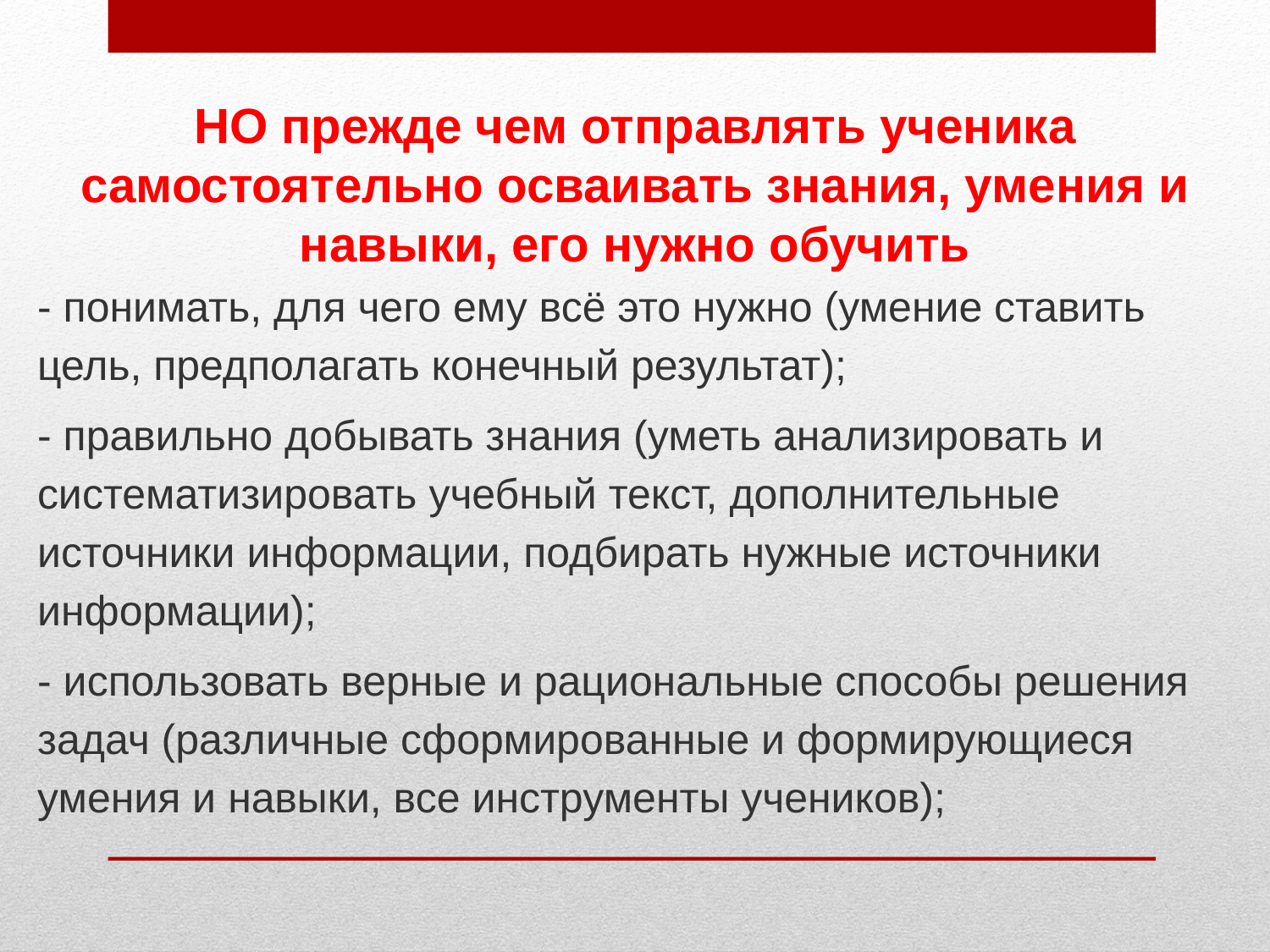

НО прежде чем отправлять ученика самостоятельно осваивать знания, умения и навыки, его нужно обучить
- понимать, для чего ему всё это нужно (умение ставить цель, предполагать конечный результат);
- правильно добывать знания (уметь анализировать и систематизировать учебный текст, дополнительные источники информации, подбирать нужные источники информации);
- использовать верные и рациональные способы решения задач (различные сформированные и формирующиеся умения и навыки, все инструменты учеников);